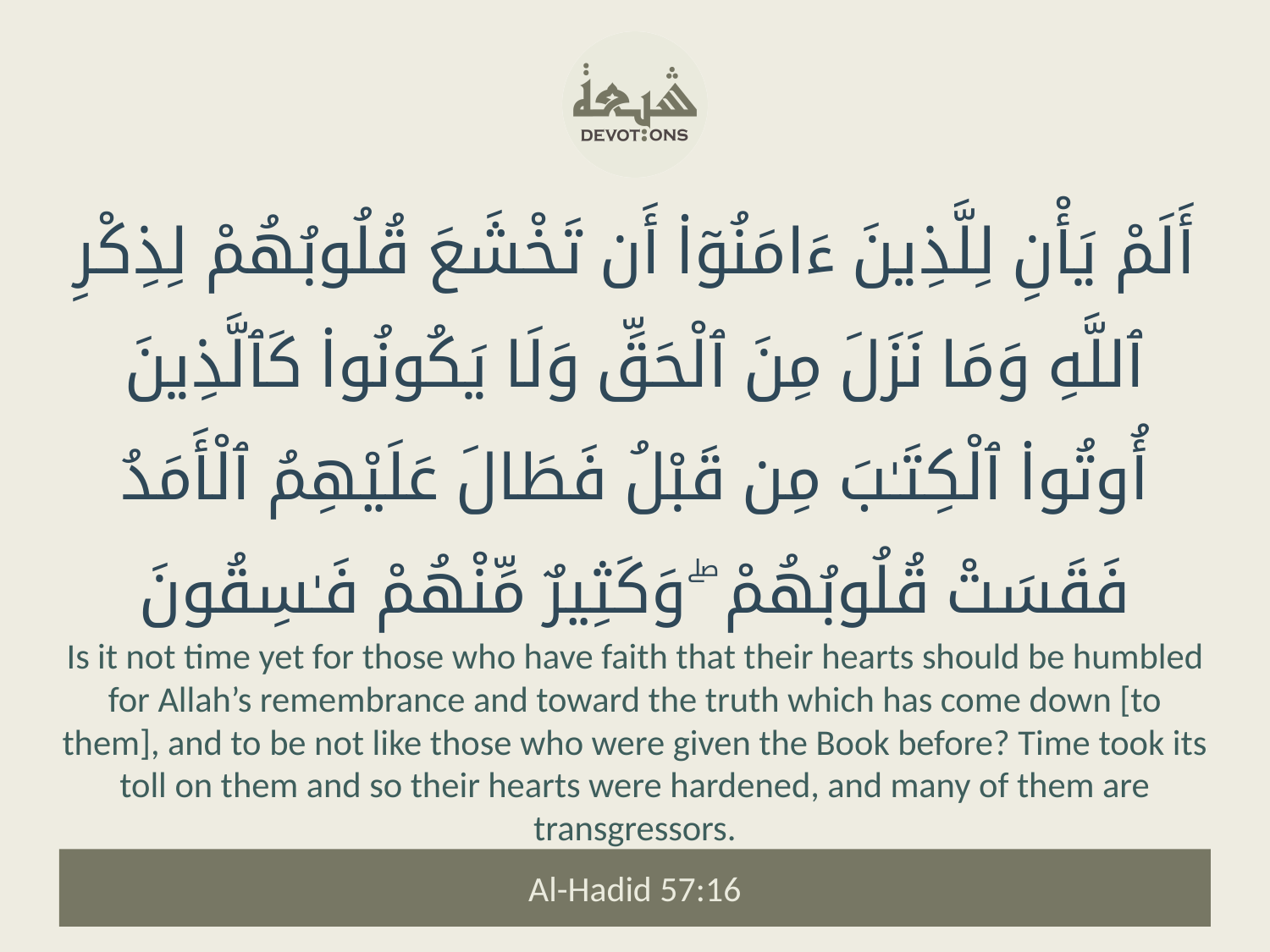

أَلَمْ يَأْنِ لِلَّذِينَ ءَامَنُوٓا۟ أَن تَخْشَعَ قُلُوبُهُمْ لِذِكْرِ ٱللَّهِ وَمَا نَزَلَ مِنَ ٱلْحَقِّ وَلَا يَكُونُوا۟ كَٱلَّذِينَ أُوتُوا۟ ٱلْكِتَـٰبَ مِن قَبْلُ فَطَالَ عَلَيْهِمُ ٱلْأَمَدُ فَقَسَتْ قُلُوبُهُمْ ۖ وَكَثِيرٌ مِّنْهُمْ فَـٰسِقُونَ
Is it not time yet for those who have faith that their hearts should be humbled for Allah’s remembrance and toward the truth which has come down [to them], and to be not like those who were given the Book before? Time took its toll on them and so their hearts were hardened, and many of them are transgressors.
Al-Hadid 57:16